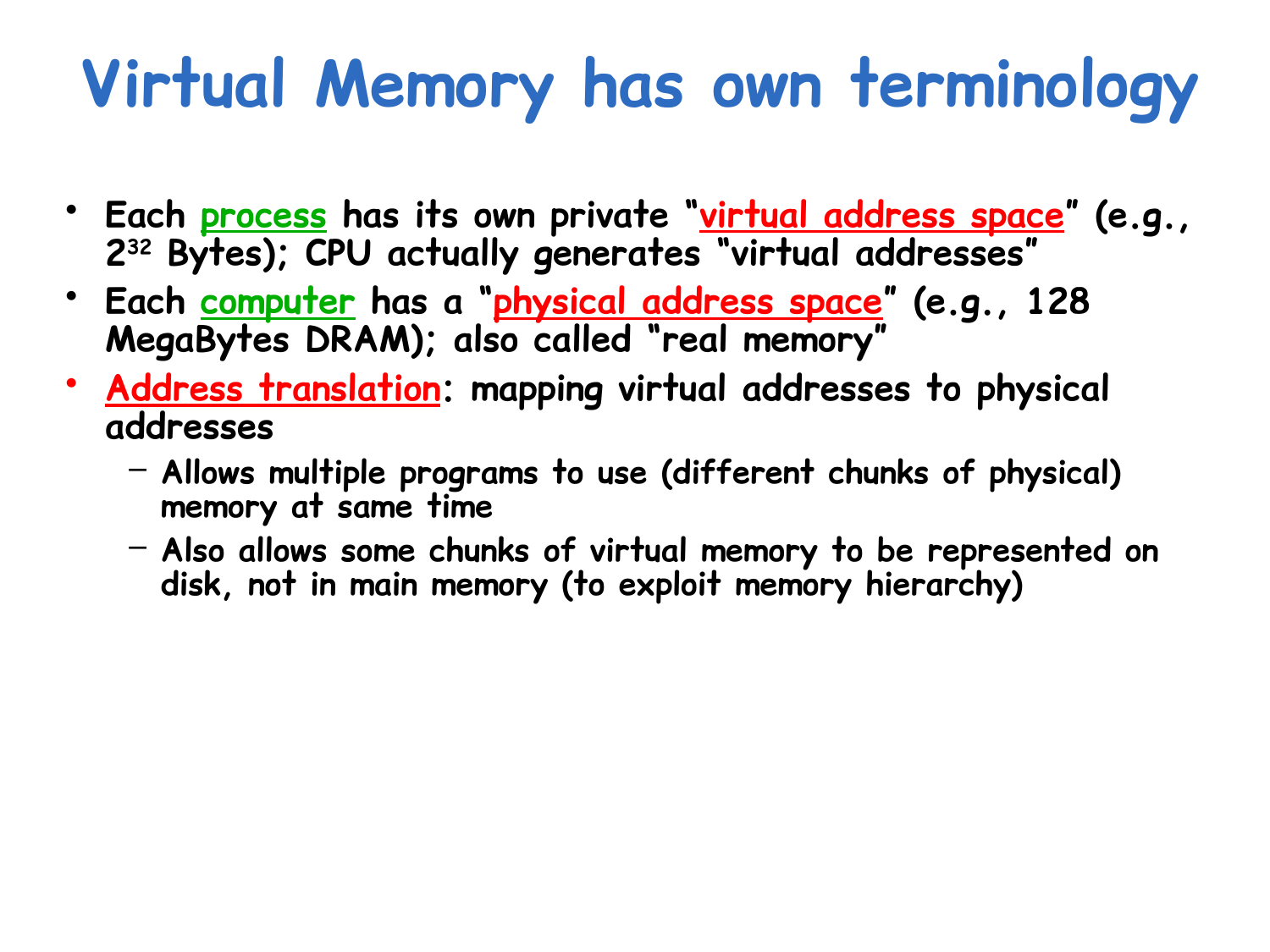

# Virtual Memory has own terminology
Each process has its own private “virtual address space” (e.g., 232 Bytes); CPU actually generates “virtual addresses”
Each computer has a “physical address space” (e.g., 128 MegaBytes DRAM); also called “real memory”
Address translation: mapping virtual addresses to physical addresses
Allows multiple programs to use (different chunks of physical) memory at same time
Also allows some chunks of virtual memory to be represented on disk, not in main memory (to exploit memory hierarchy)